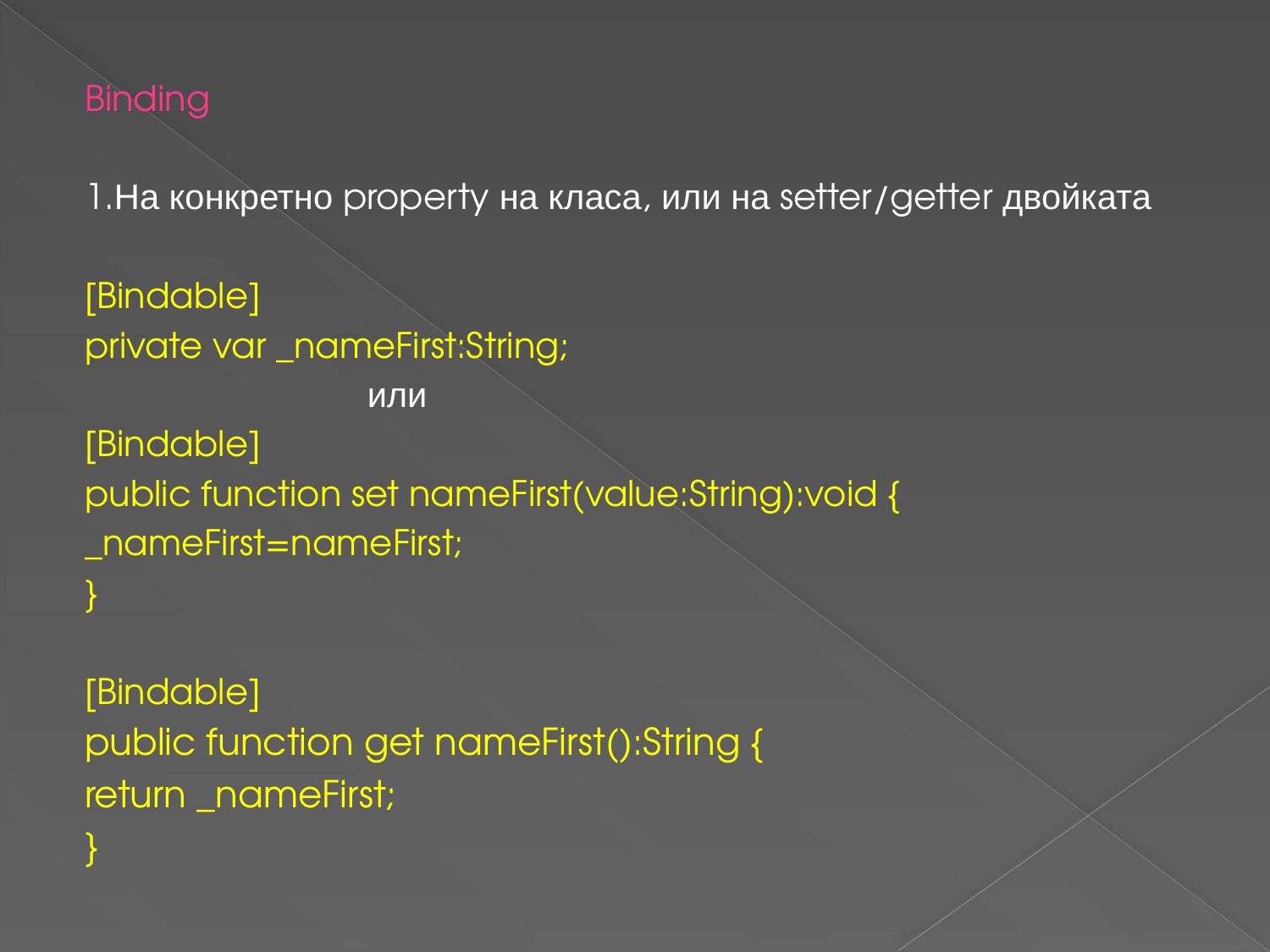

Binding

1.На конкретно property на класа, или на setter/getter двойката

[Bindable]
private var _nameFirst:String;
                             или
[Bindable]
public function set nameFirst(value:String):void {
_nameFirst=nameFirst;
}

[Bindable]
public function get nameFirst():String {
return _nameFirst;
}